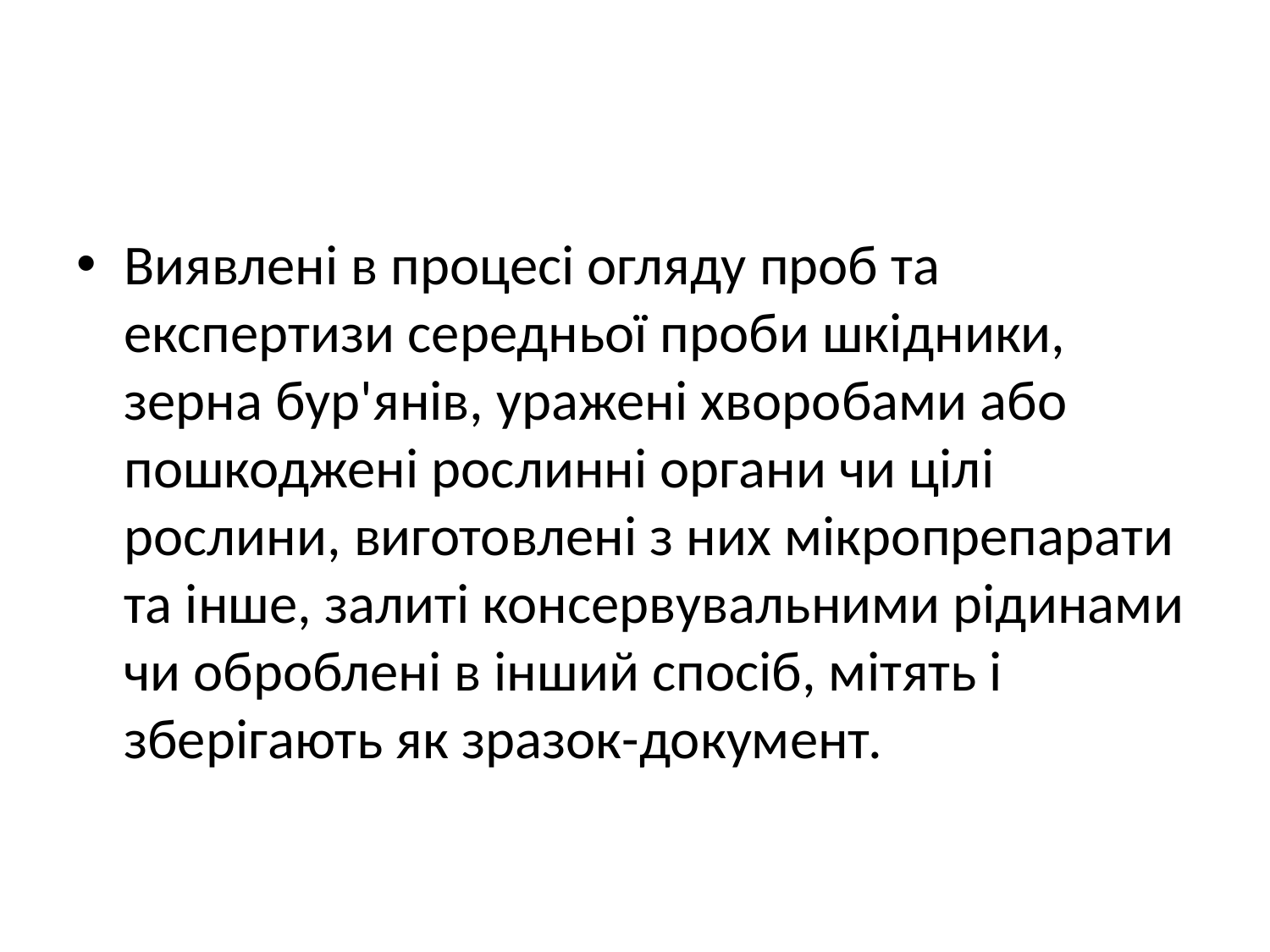

#
Виявлені в процесі огляду проб та експертизи середньої проби шкідники, зерна бур'янів, уражені хворобами або пошкоджені рослинні органи чи цілі рослини, виготовлені з них мікропрепарати та інше, залиті консервувальними рідинами чи оброблені в інший спосіб, мітять і зберігають як зразок-документ.